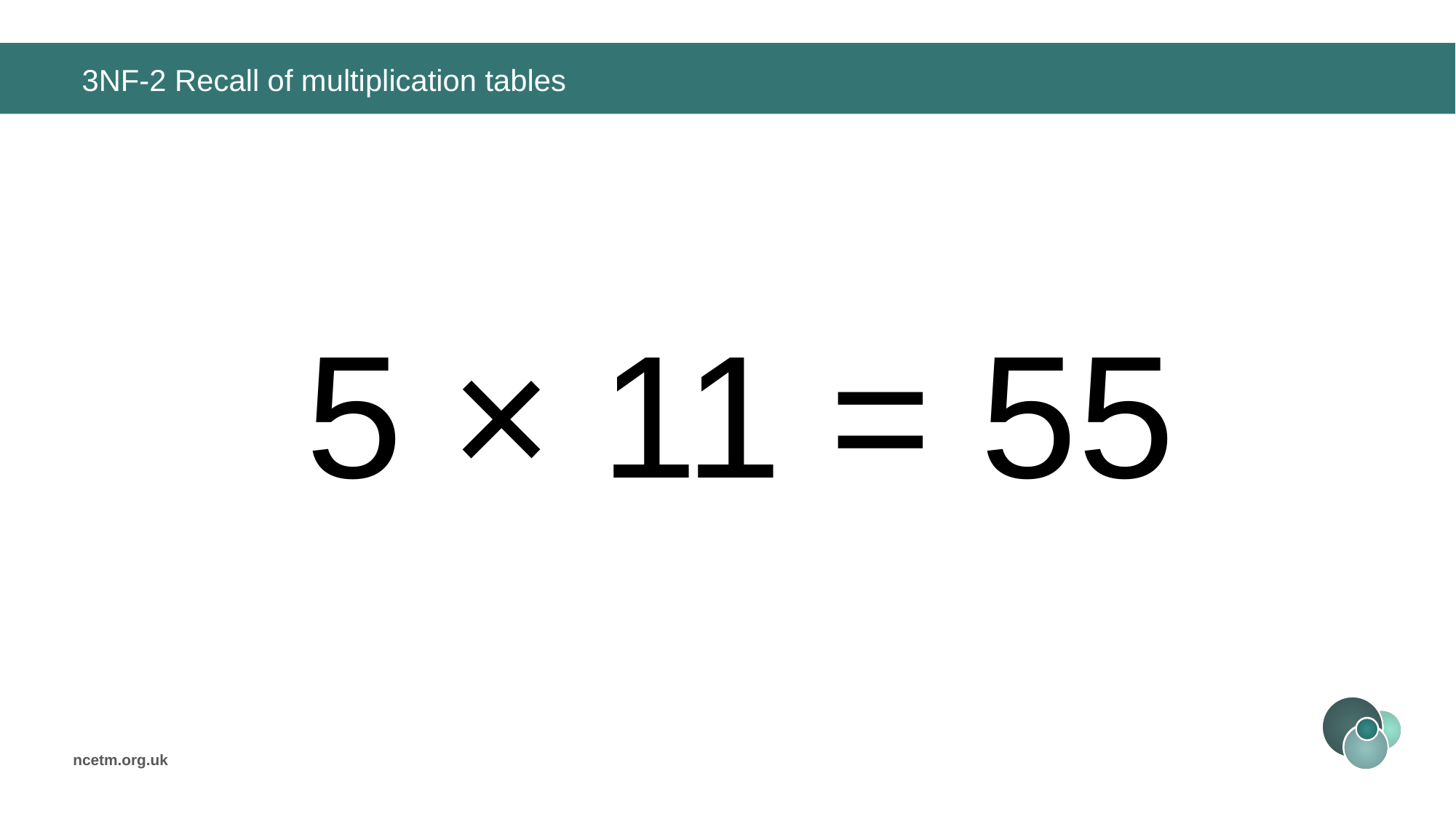

# 3NF-2 Recall of multiplication tables
5 × 11 =
55